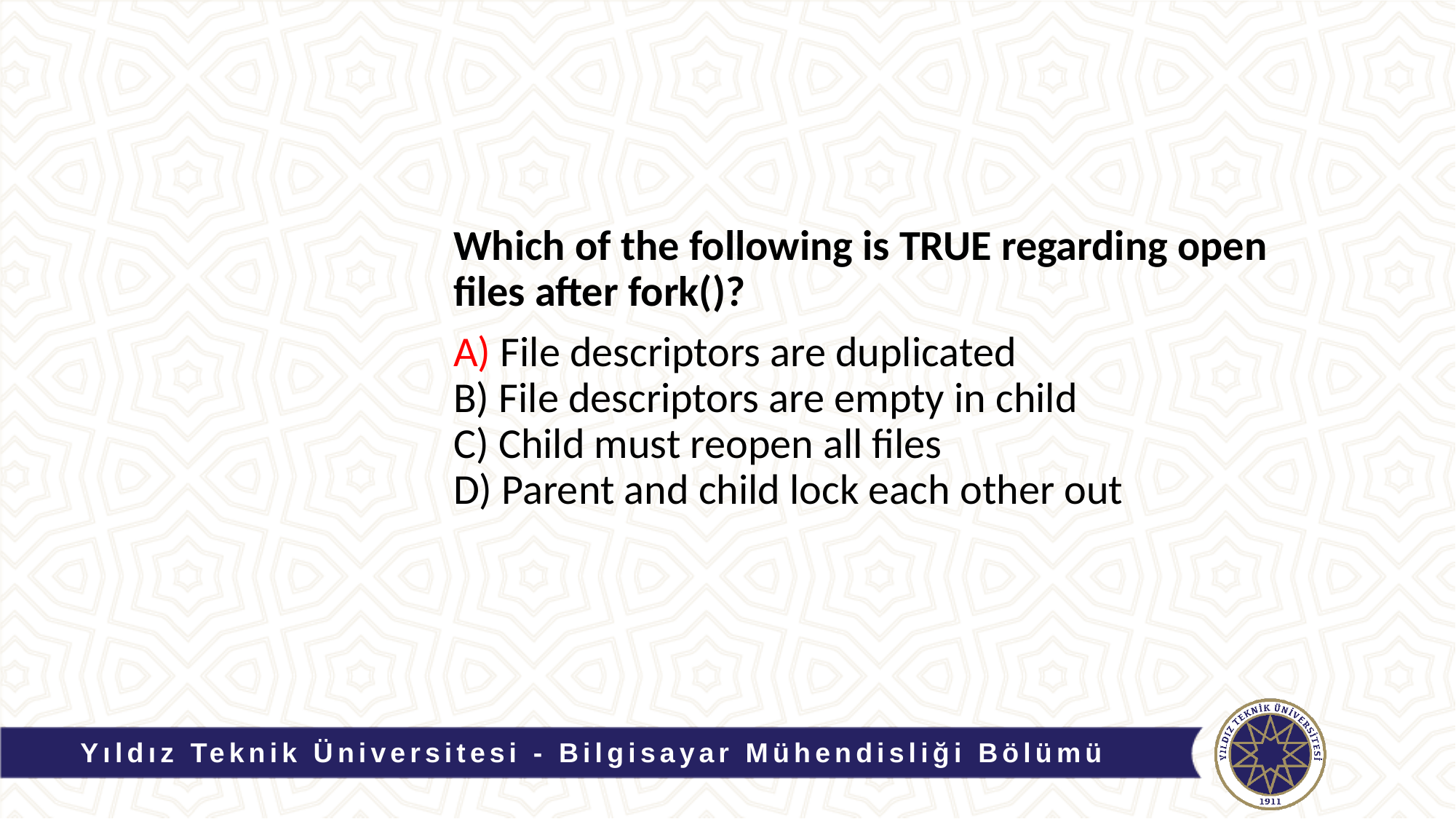

Which of the following is TRUE regarding open files after fork()?
A) File descriptors are duplicated
B) File descriptors are empty in child
C) Child must reopen all files
D) Parent and child lock each other out
Yıldız Teknik Üniversitesi - Bilgisayar Mühendisliği Bölümü